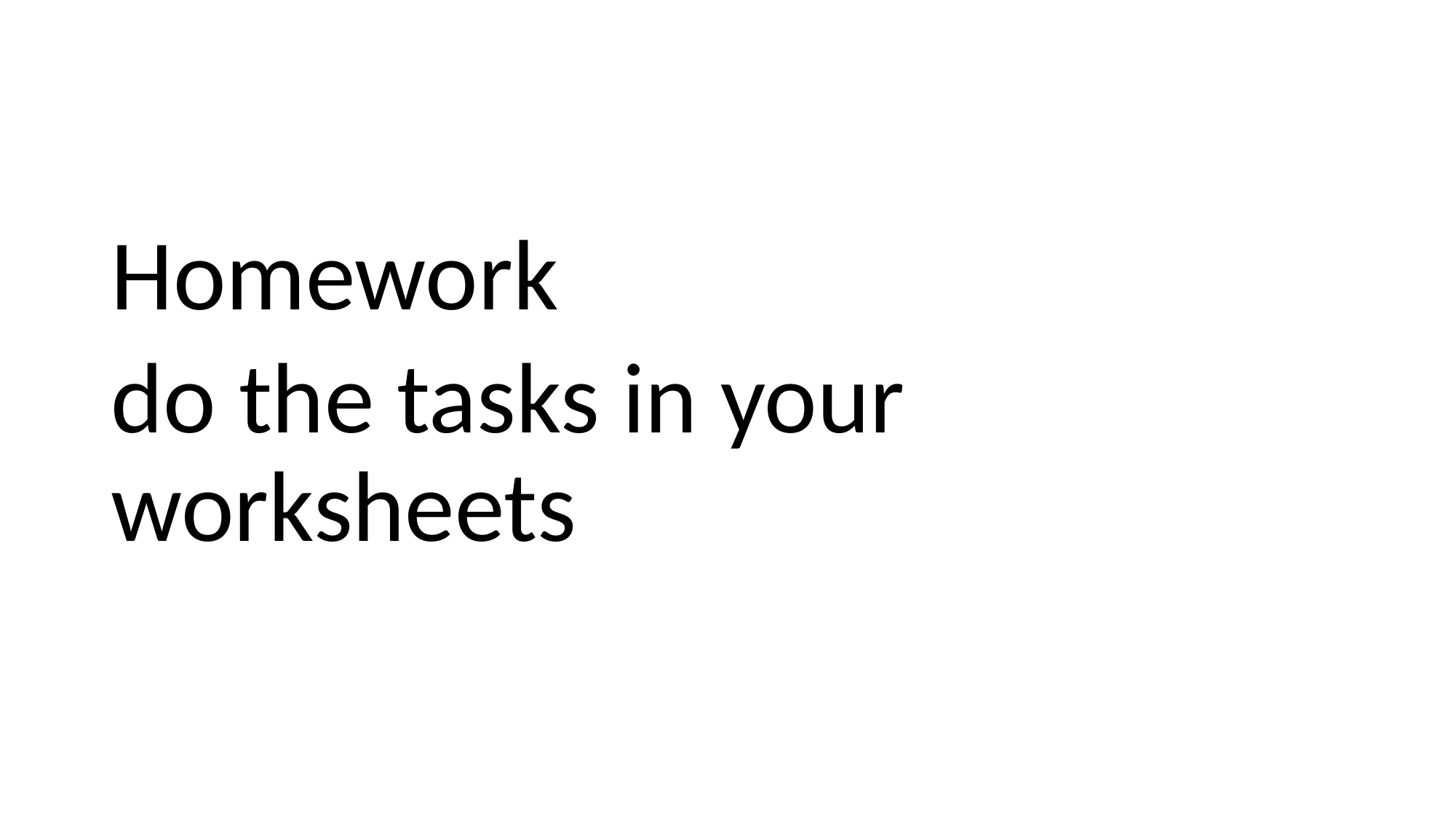

#
Homework
do the tasks in your worksheets